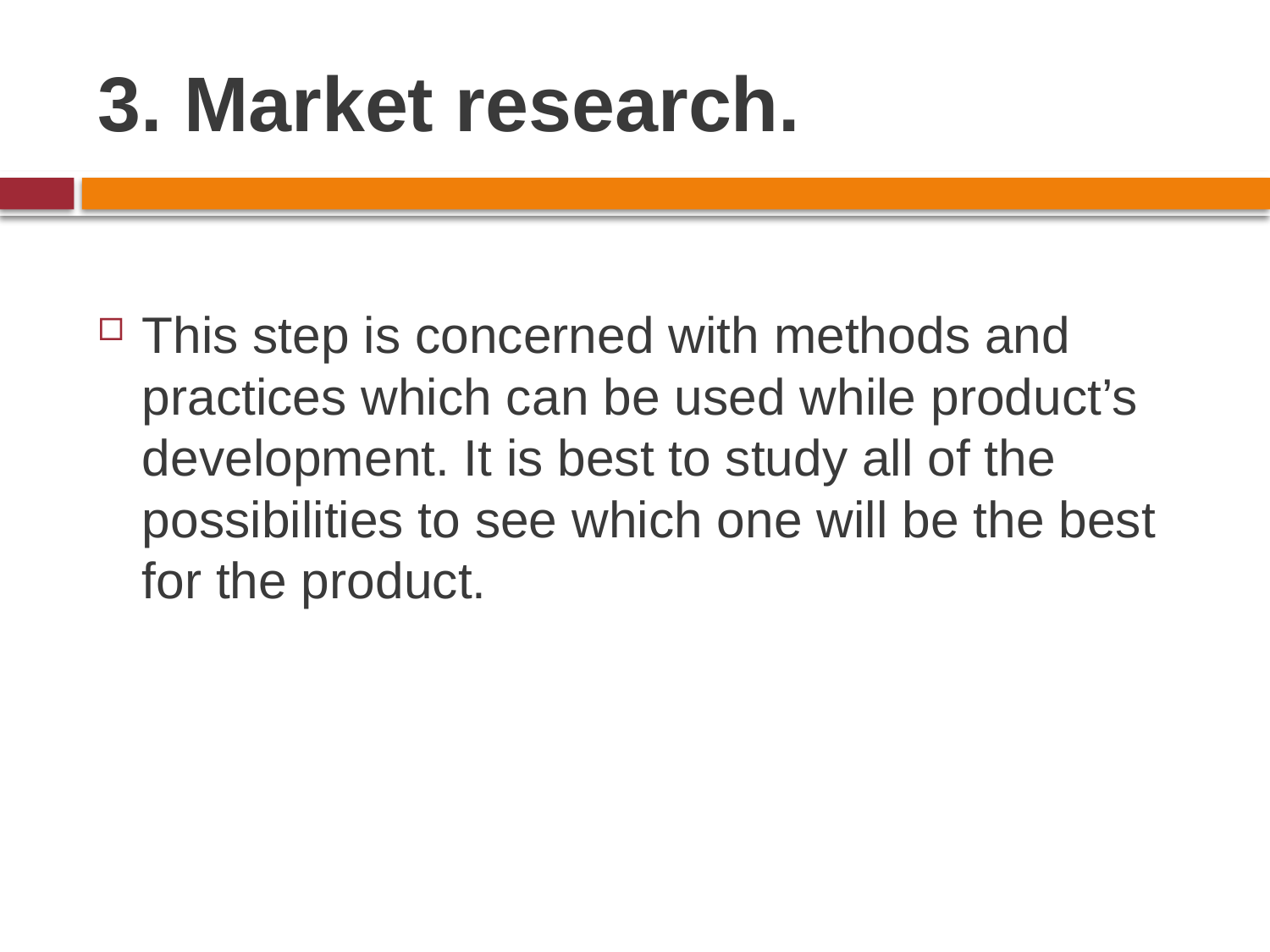

# 3. Market research.
This step is concerned with methods and practices which can be used while product’s development. It is best to study all of the possibilities to see which one will be the best for the product.